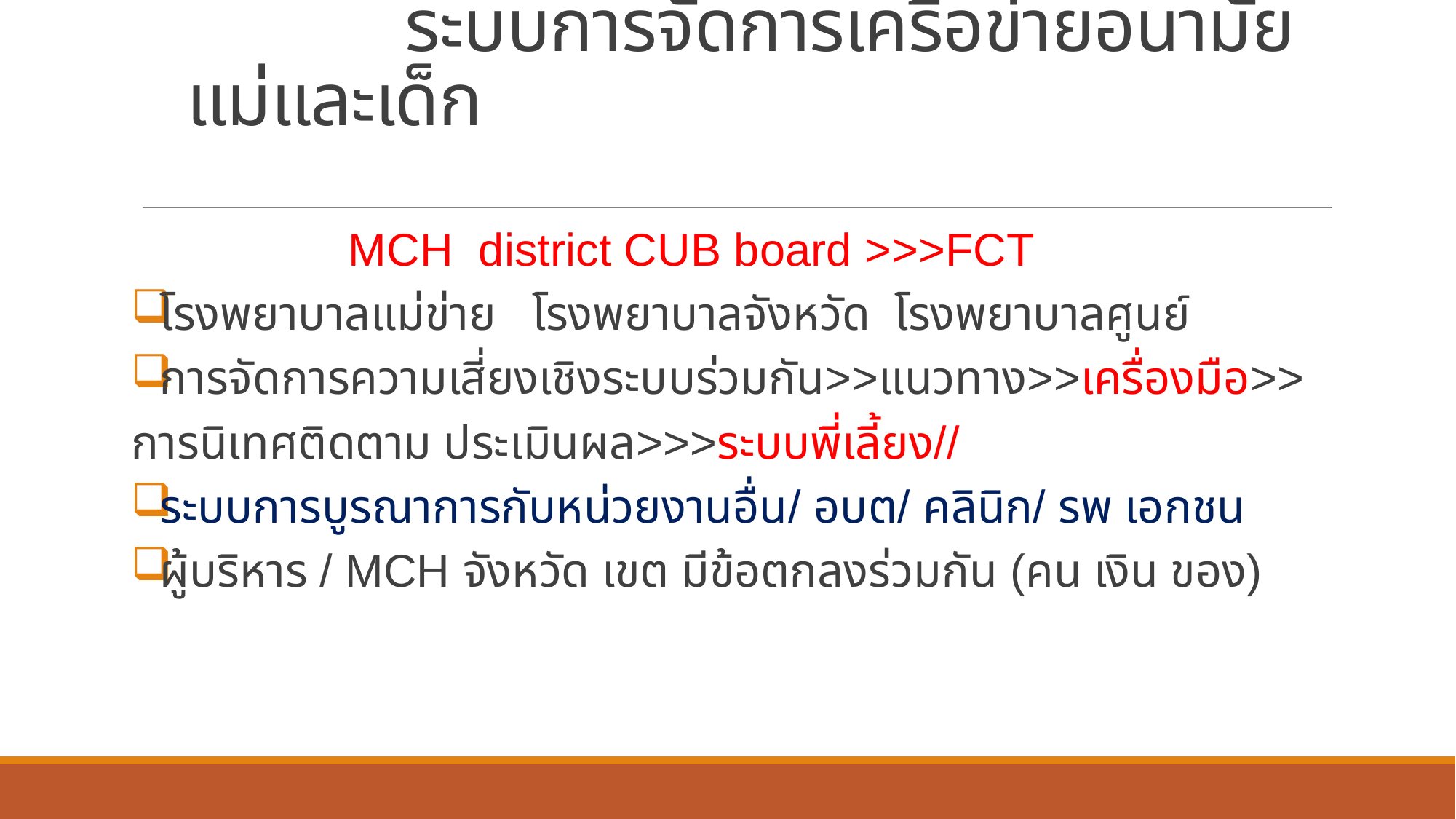

# ระบบการจัดการเครื่อข่ายอนามัยแม่และเด็ก
                                              MCH  district CUB board >>>FCT
โรงพยาบาลแม่ข่าย   โรงพยาบาลจังหวัด  โรงพยาบาลศูนย์
การจัดการความเสี่ยงเชิงระบบร่วมกัน>>แนวทาง>>เครื่องมือ>>
การนิเทศติดตาม ประเมินผล>>>ระบบพี่เลี้ยง//
ระบบการบูรณาการกับหน่วยงานอื่น/ อบต/ คลินิก/ รพ เอกชน
ผู้บริหาร / MCH จังหวัด เขต มีข้อตกลงร่วมกัน (คน เงิน ของ)